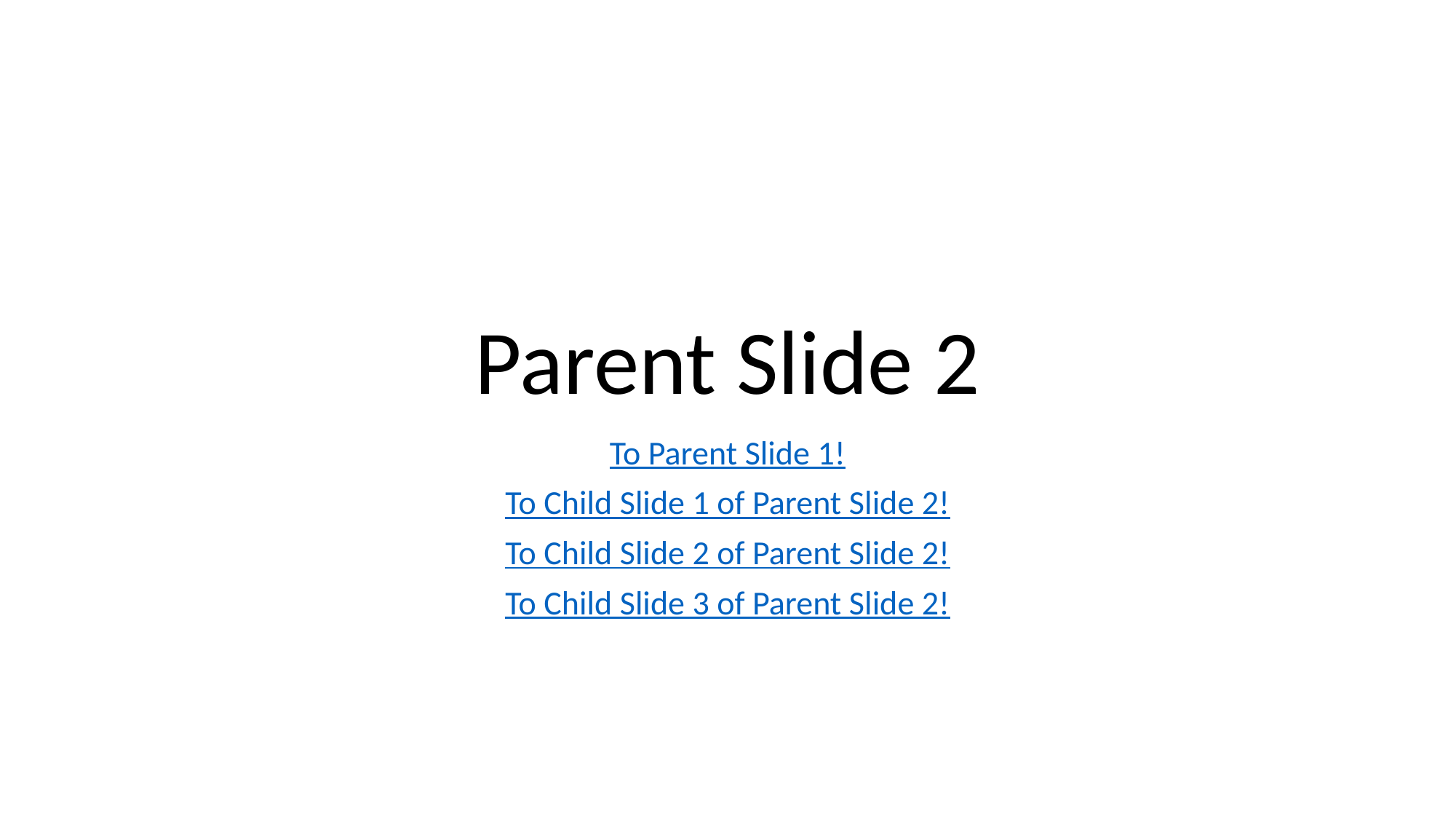

# Parent Slide 2
To Parent Slide 1!
To Child Slide 1 of Parent Slide 2!
To Child Slide 2 of Parent Slide 2!
To Child Slide 3 of Parent Slide 2!